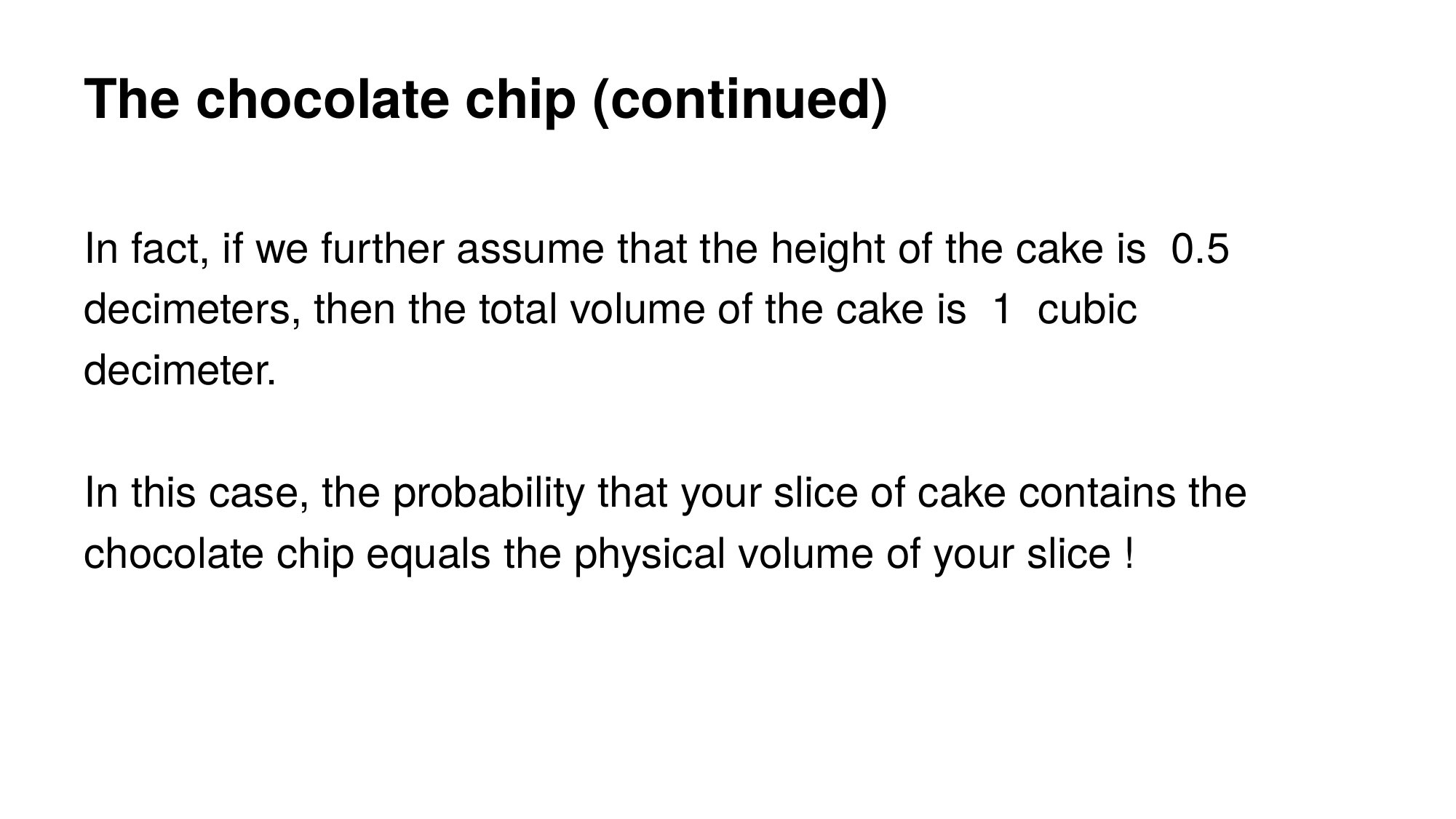

# The chocolate chip (continued)
In fact, if we further assume that the height of the cake is  0.5 decimeters, then the total volume of the cake is  1  cubic decimeter.

In this case, the probability that your slice of cake contains the chocolate chip equals the physical volume of your slice !